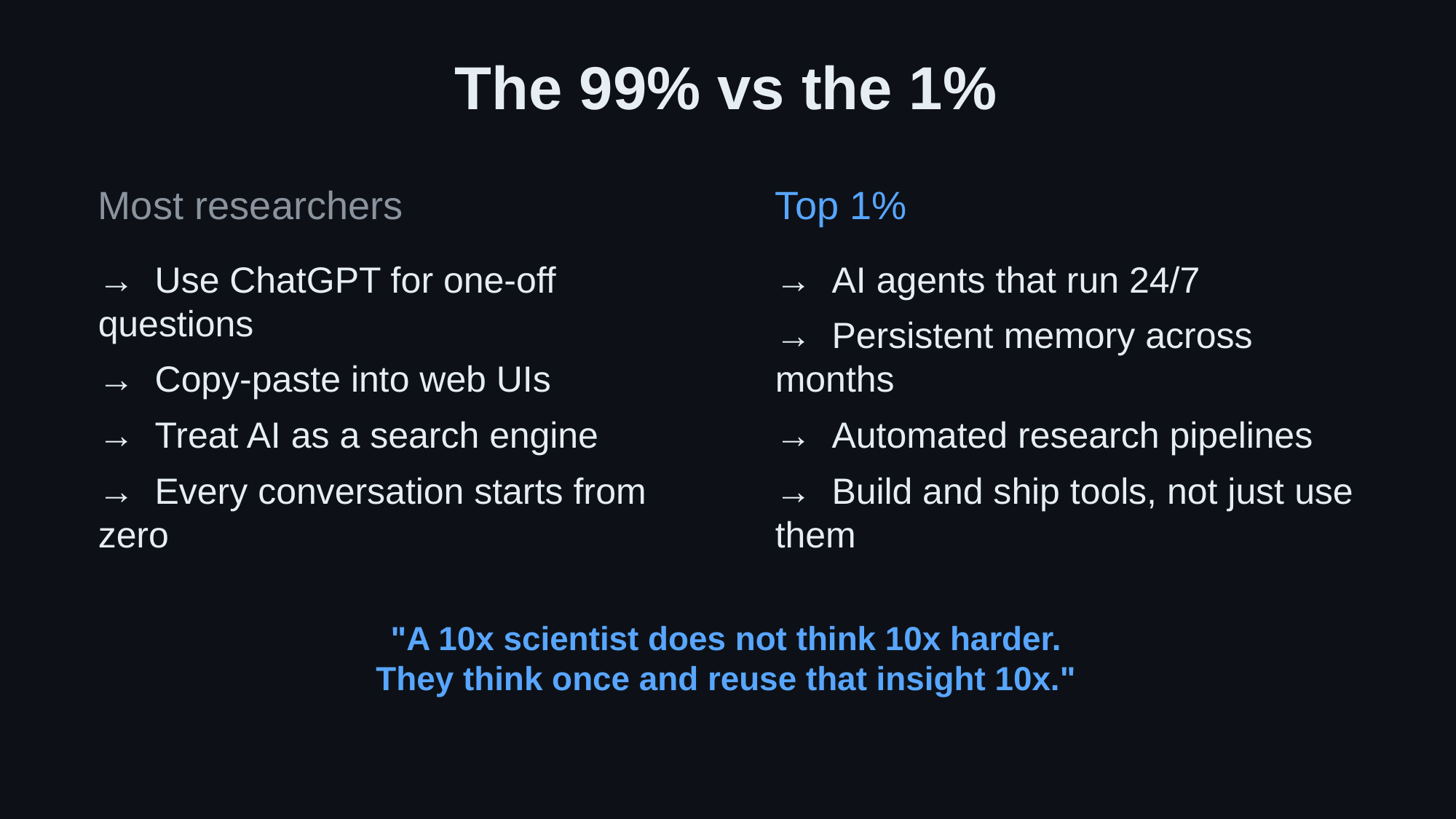

The 99% vs the 1%
Most researchers
Top 1%
→  Use ChatGPT for one-off questions
→  Copy-paste into web UIs
→  Treat AI as a search engine
→  Every conversation starts from zero
→  AI agents that run 24/7
→  Persistent memory across months
→  Automated research pipelines
→  Build and ship tools, not just use them
"A 10x scientist does not think 10x harder.
They think once and reuse that insight 10x."